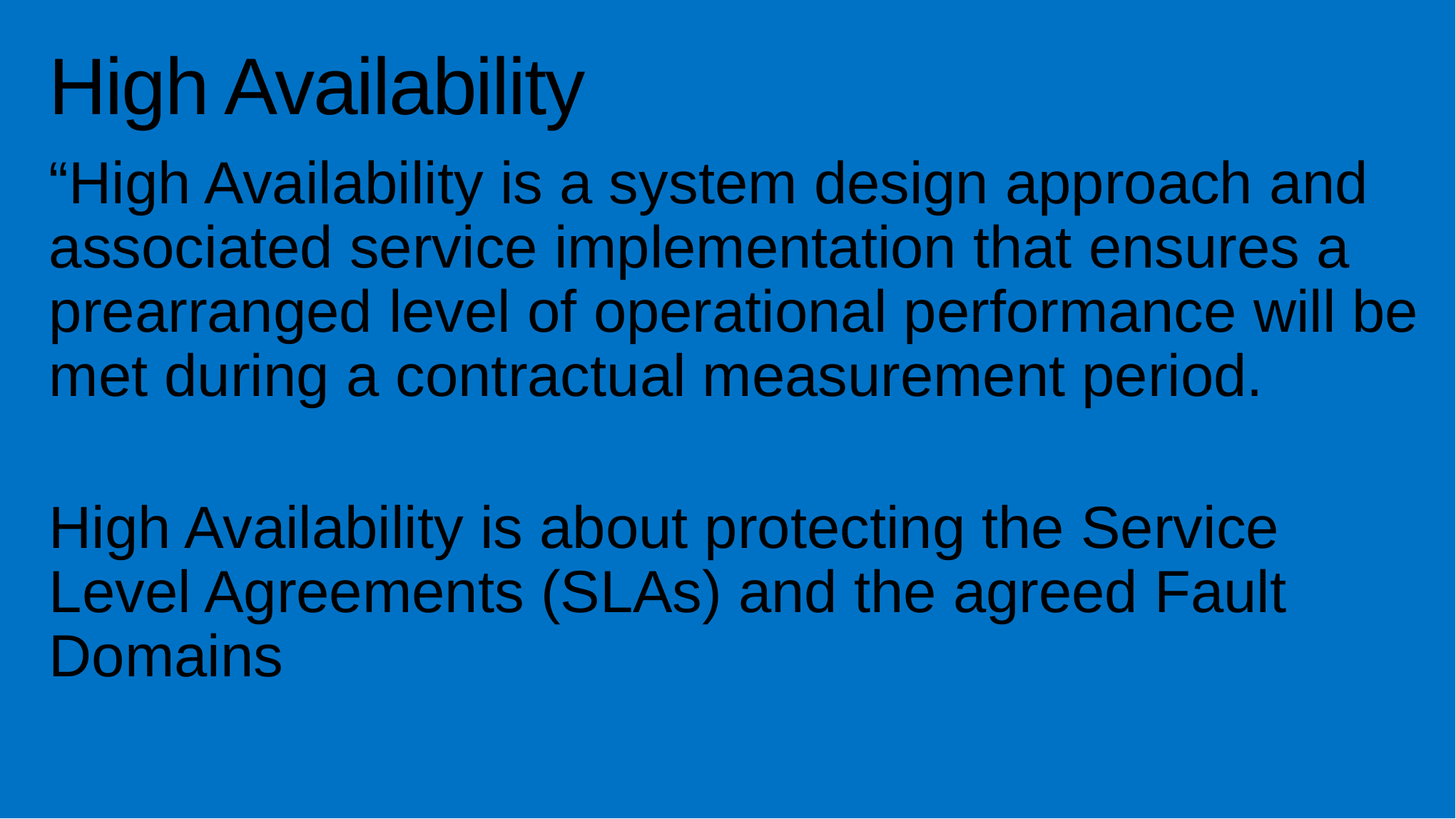

High Availability
“High Availability is a system design approach and associated service implementation that ensures a prearranged level of operational performance will be met during a contractual measurement period.

High Availability is about protecting the Service Level Agreements (SLAs) and the agreed Fault Domains